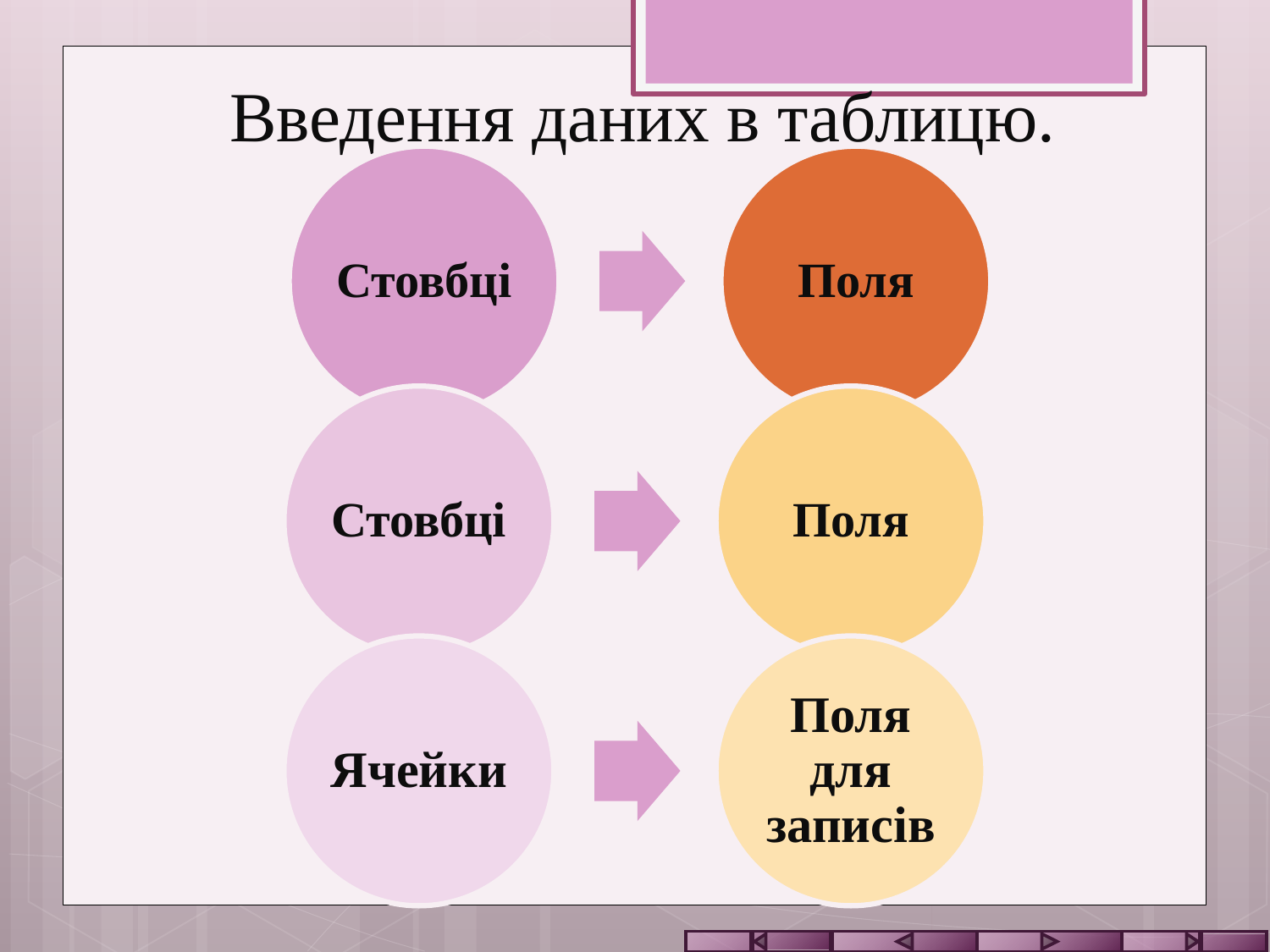

# Введення даних в таблицю.
Стовбці

Поля
Стовбці

Поля
Ячейки

Поля для записів